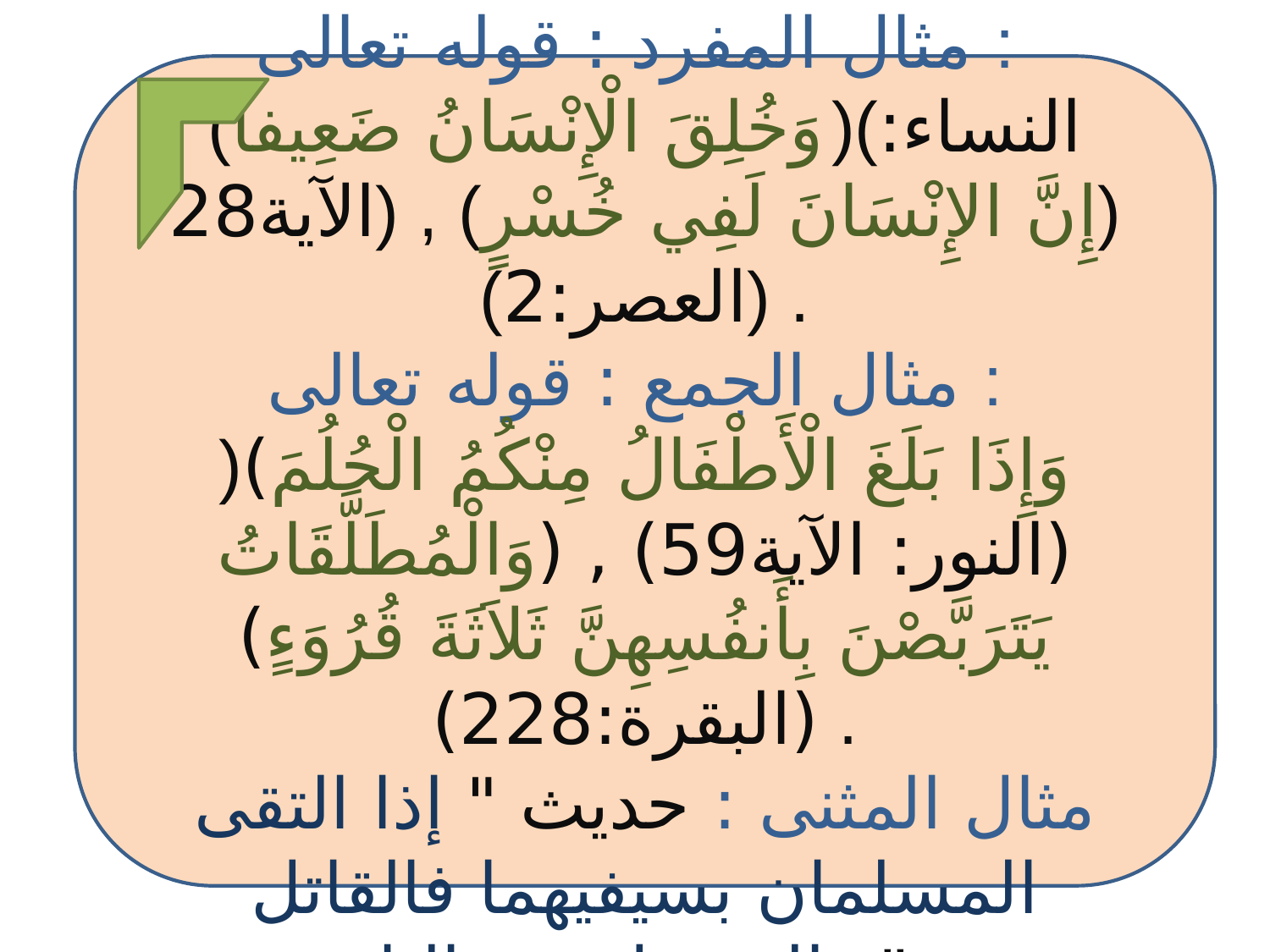

مثال المفرد : قوله تعالى :
(وَخُلِقَ الْإِنْسَانُ ضَعِيفاً)(النساء: الآية28) , (إِنَّ الإِنْسَانَ لَفِي خُسْرٍ) (العصر:2) .
مثال الجمع : قوله تعالى :
)وَإِذَا بَلَغَ الْأَطْفَالُ مِنْكُمُ الْحُلُمَ)(النور: الآية59) , (وَالْمُطَلَّقَاتُ يَتَرَبَّصْنَ بِأَنفُسِهِنَّ ثَلاَثَةَ قُرُوَءٍ) (البقرة:228) .
مثال المثنى : حديث " إذا التقى المسلمان بسيفيهما فالقاتل والمقتول في النار " .